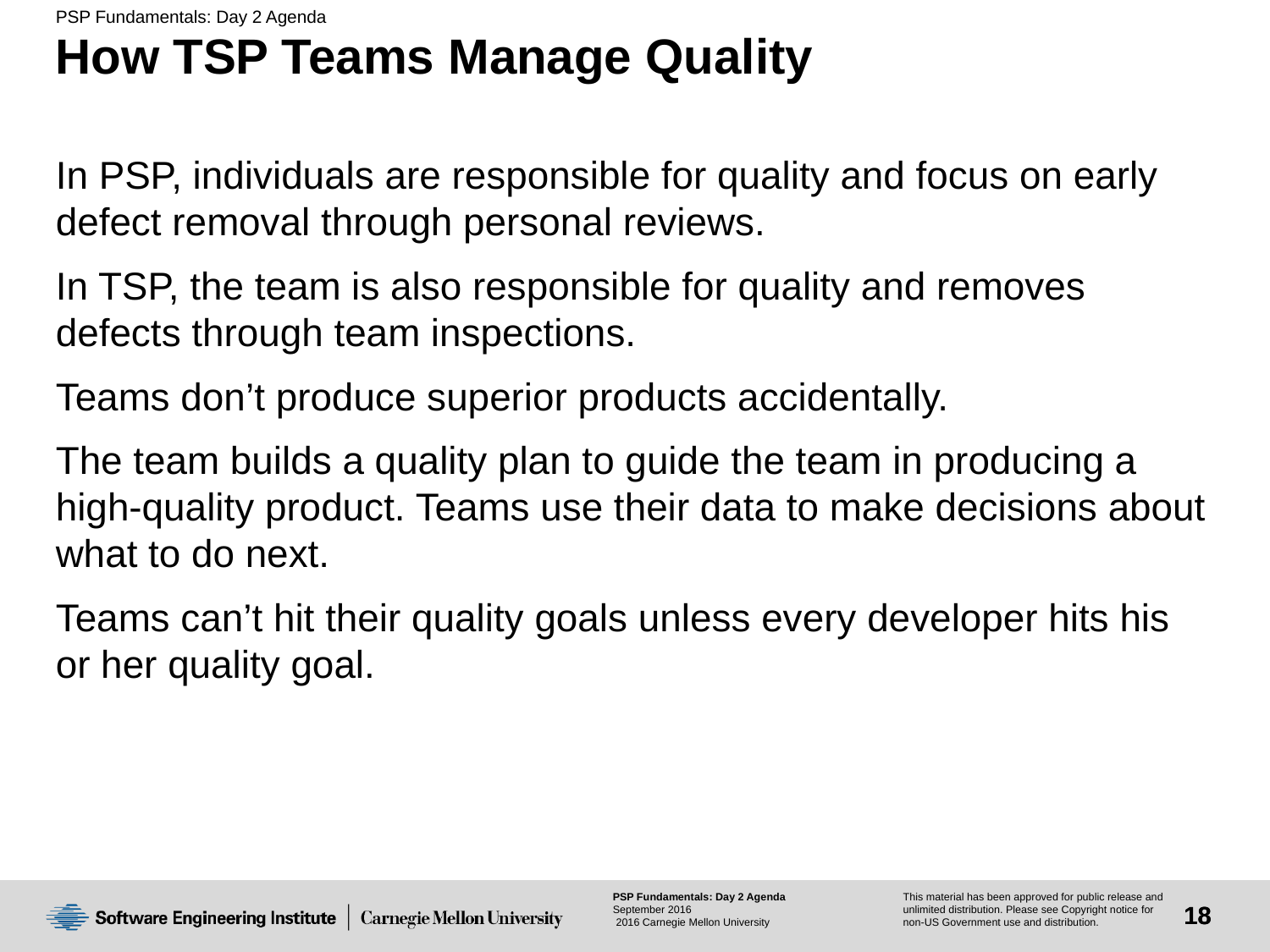

# How TSP Teams Manage Quality
In PSP, individuals are responsible for quality and focus on early defect removal through personal reviews.
In TSP, the team is also responsible for quality and removes defects through team inspections.
Teams don’t produce superior products accidentally.
The team builds a quality plan to guide the team in producing a high-quality product. Teams use their data to make decisions about what to do next.
Teams can’t hit their quality goals unless every developer hits his or her quality goal.